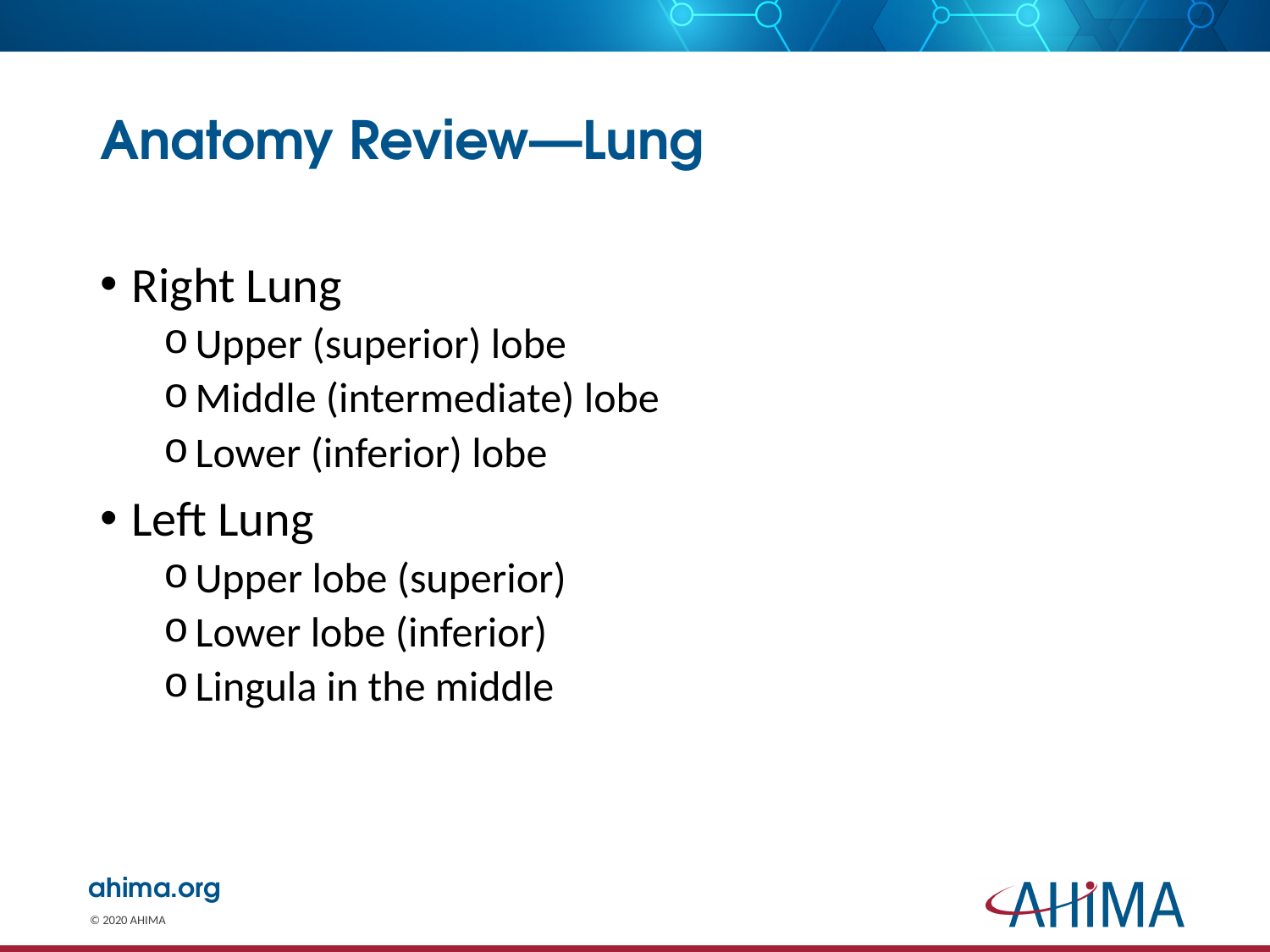

# Anatomy Review—Lung
Right Lung
Upper (superior) lobe
Middle (intermediate) lobe
Lower (inferior) lobe
Left Lung
Upper lobe (superior)
Lower lobe (inferior)
Lingula in the middle